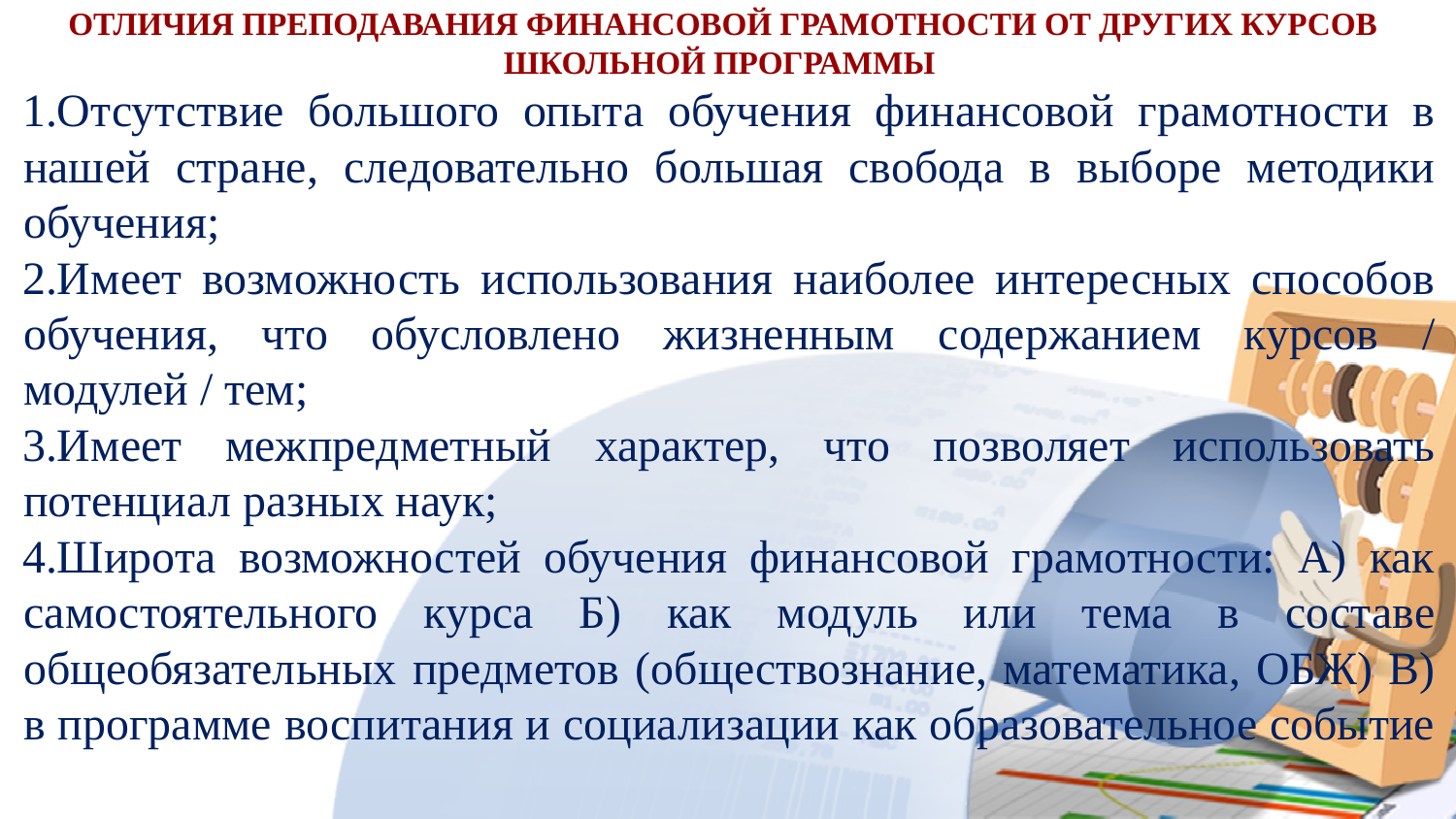

ОТЛИЧИЯ ПРЕПОДАВАНИЯ ФИНАНСОВОЙ ГРАМОТНОСТИ ОТ ДРУГИХ КУРСОВ ШКОЛЬНОЙ ПРОГРАММЫ
Отсутствие большого опыта обучения финансовой грамотности в нашей стране, следовательно большая свобода в выборе методики обучения;
Имеет возможность использования наиболее интересных способов обучения, что обусловлено жизненным содержанием курсов / модулей / тем;
Имеет межпредметный характер, что позволяет использовать потенциал разных наук;
Широта возможностей обучения финансовой грамотности: А) как самостоятельного курса Б) как модуль или тема в составе общеобязательных предметов (обществознание, математика, ОБЖ) В) в программе воспитания и социализации как образовательное событие